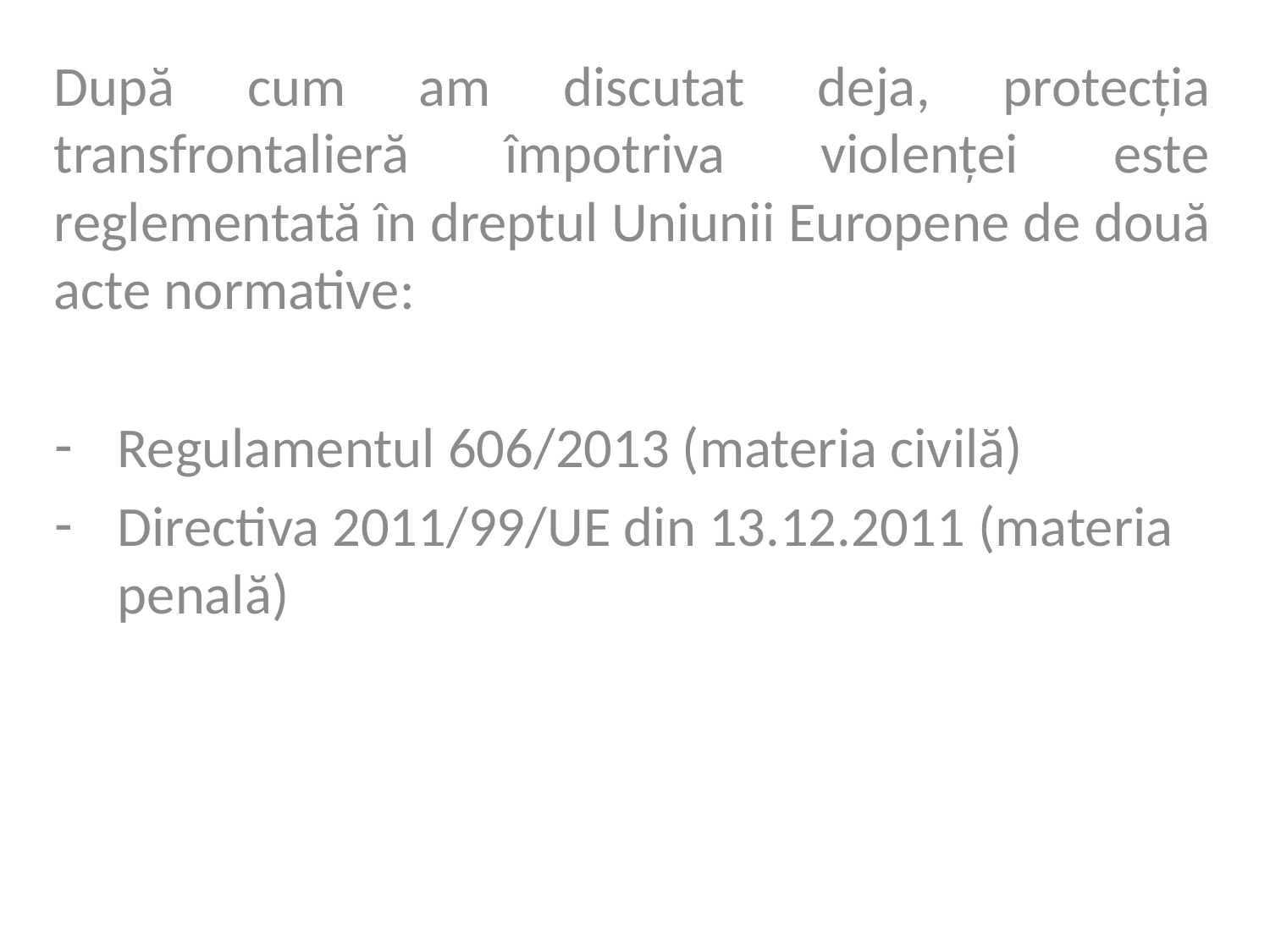

După cum am discutat deja, protecția transfrontalieră împotriva violenței este reglementată în dreptul Uniunii Europene de două acte normative:

Regulamentul 606/2013 (materia civilă)
Directiva 2011/99/UE din 13.12.2011 (materia penală)